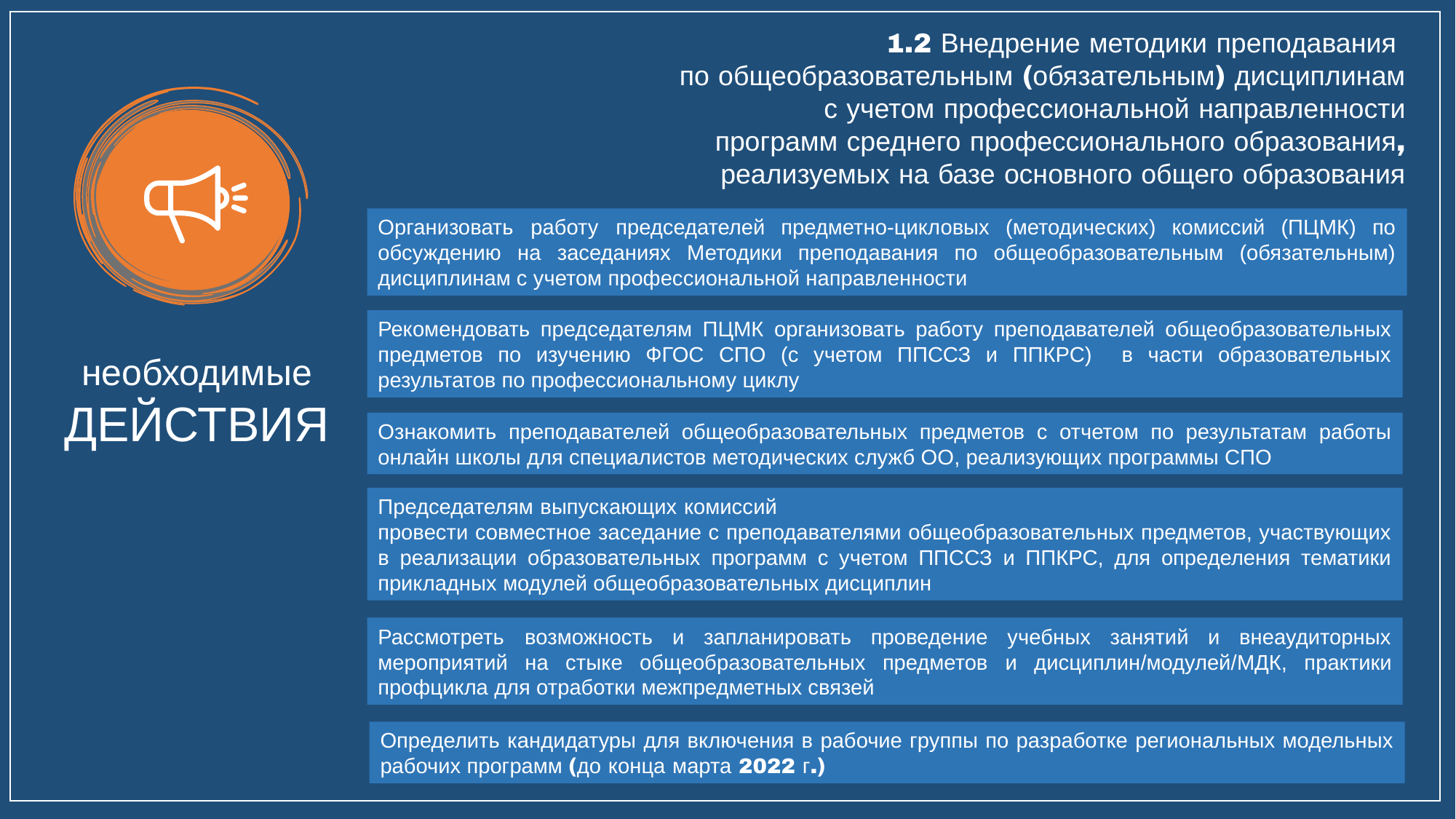

1.2 Внедрение методики преподавания
по общеобразовательным (обязательным) дисциплинам
с учетом профессиональной направленности
программ среднего профессионального образования,
реализуемых на базе основного общего образования

Организовать работу председателей предметно-цикловых (методических) комиссий (ПЦМК) по обсуждению на заседаниях Методики преподавания по общеобразовательным (обязательным) дисциплинам с учетом профессиональной направленности
Рекомендовать председателям ПЦМК организовать работу преподавателей общеобразовательных предметов по изучению ФГОС СПО (с учетом ППССЗ и ППКРС)  в части образовательных результатов по профессиональному циклу
необходимые
ДЕЙСТВИЯ
Ознакомить преподавателей общеобразовательных предметов с отчетом по результатам работы онлайн школы для специалистов методических служб ОО, реализующих программы СПО
Председателям выпускающих комиссий
провести совместное заседание с преподавателями общеобразовательных предметов, участвующих в реализации образовательных программ с учетом ППССЗ и ППКРС, для определения тематики прикладных модулей общеобразовательных дисциплин
Рассмотреть возможность и запланировать проведение учебных занятий и внеаудиторных мероприятий на стыке общеобразовательных предметов и дисциплин/модулей/МДК, практики профцикла для отработки межпредметных связей
Определить кандидатуры для включения в рабочие группы по разработке региональных модельных рабочих программ (до конца марта 2022 г.)